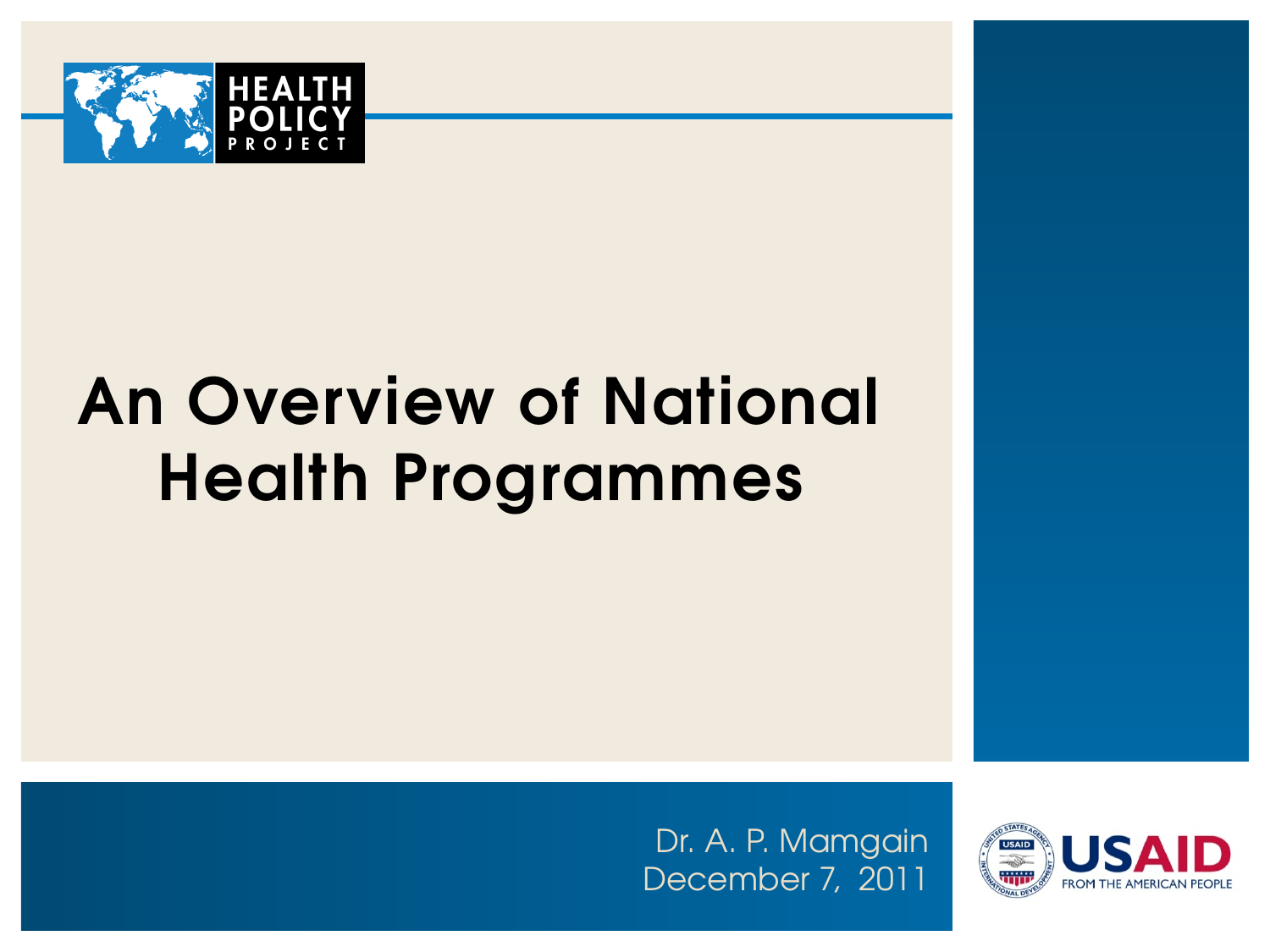

# An Overview of National Health Programmes
Dr. A. P. Mamgain
December 7,  2011